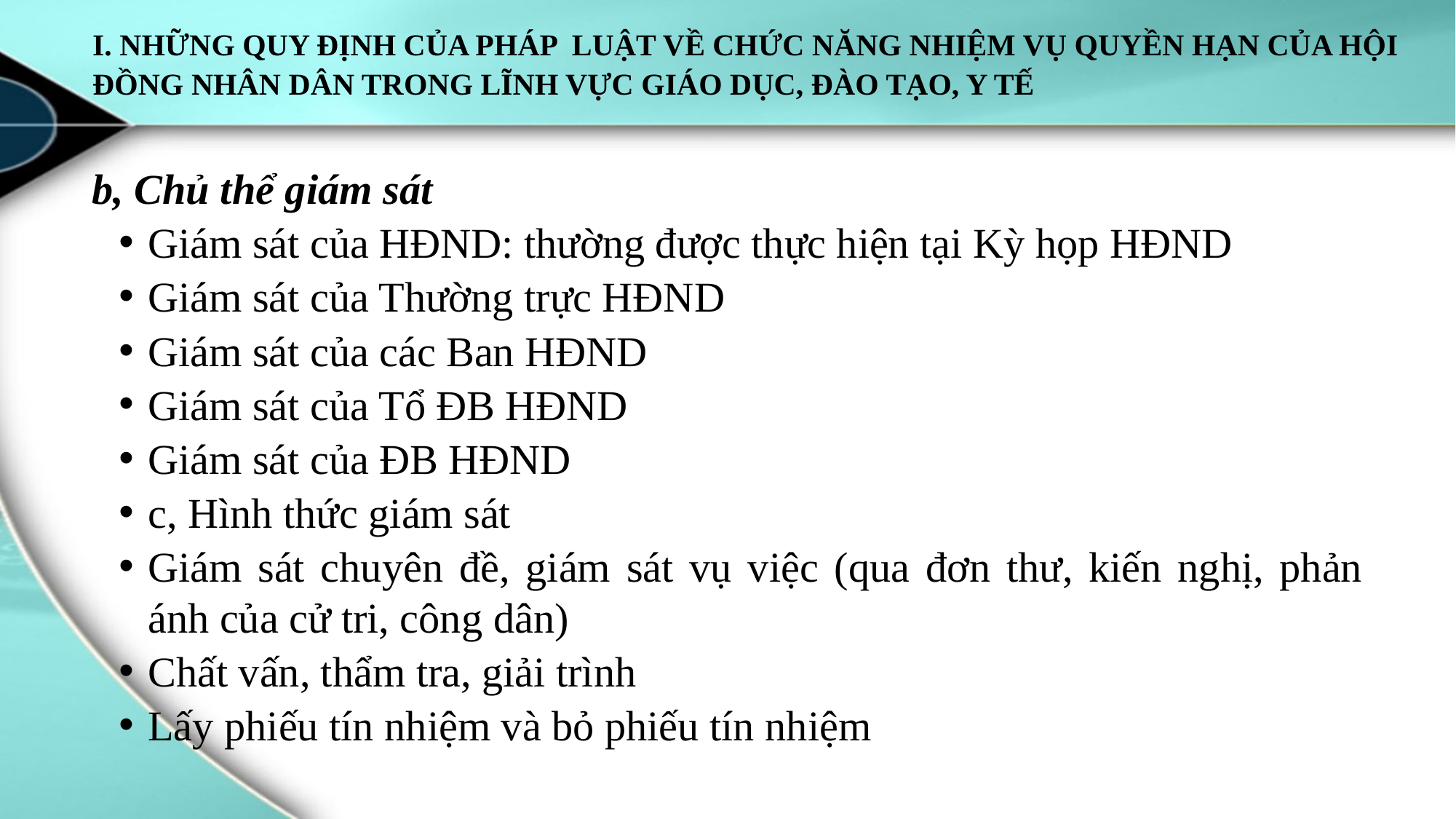

# I. NHỮNG QUY ĐỊNH CỦA PHÁP  LUẬT VỀ CHỨC NĂNG NHIỆM VỤ QUYỀN HẠN CỦA HỘI ĐỒNG NHÂN DÂN TRONG LĨNH VỰC GIÁO DỤC, ĐÀO TẠO, Y TẾ

b, Chủ thể giám sát
Giám sát của HĐND: thường được thực hiện tại Kỳ họp HĐND
Giám sát của Thường trực HĐND
Giám sát của các Ban HĐND
Giám sát của Tổ ĐB HĐND
Giám sát của ĐB HĐND
c, Hình thức giám sát
Giám sát chuyên đề, giám sát vụ việc (qua đơn thư, kiến nghị, phản ánh của cử tri, công dân)
Chất vấn, thẩm tra, giải trình
Lấy phiếu tín nhiệm và bỏ phiếu tín nhiệm